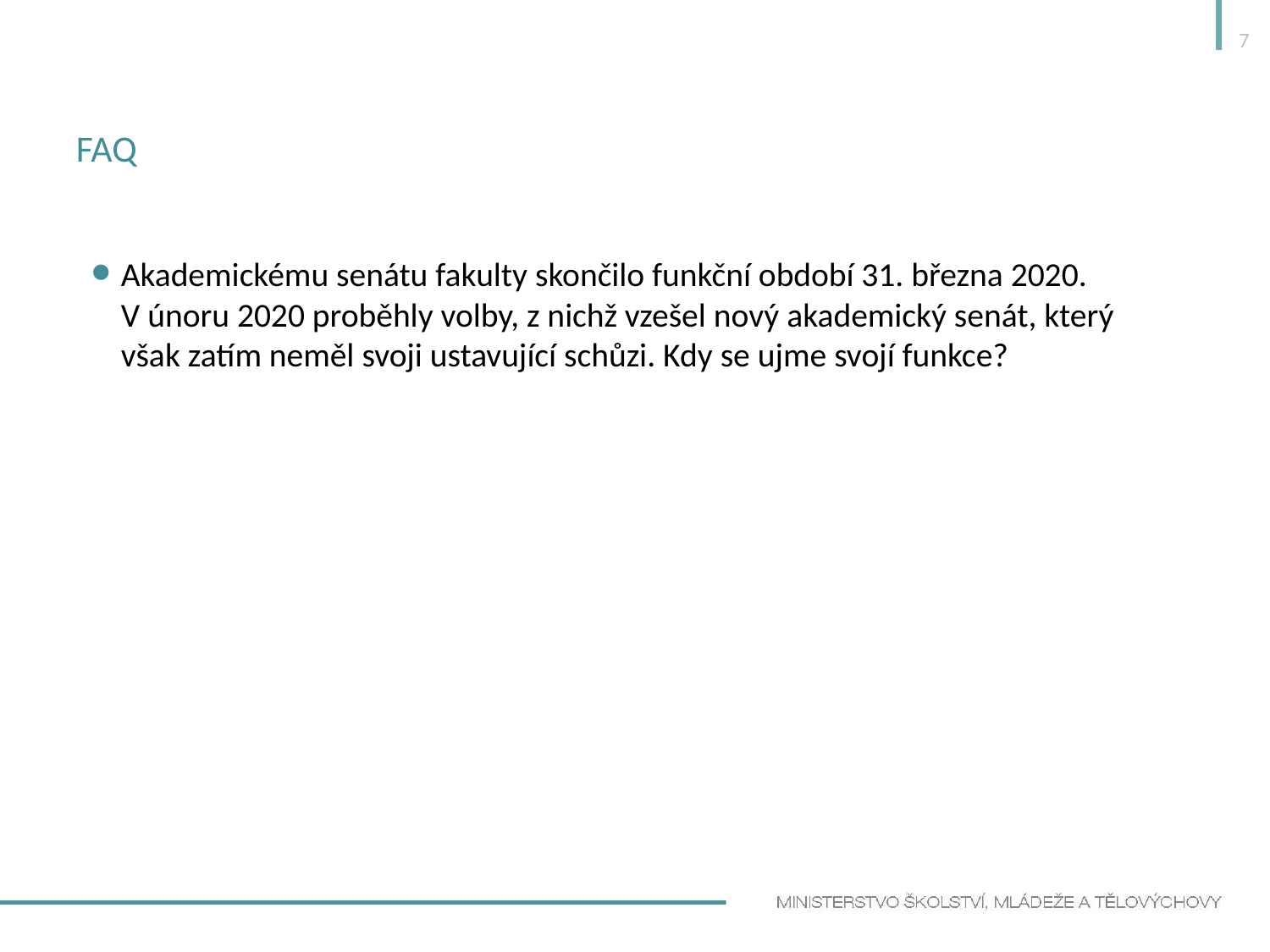

7
# FAQ
Akademickému senátu fakulty skončilo funkční období 31. března 2020. V únoru 2020 proběhly volby, z nichž vzešel nový akademický senát, který však zatím neměl svoji ustavující schůzi. Kdy se ujme svojí funkce?